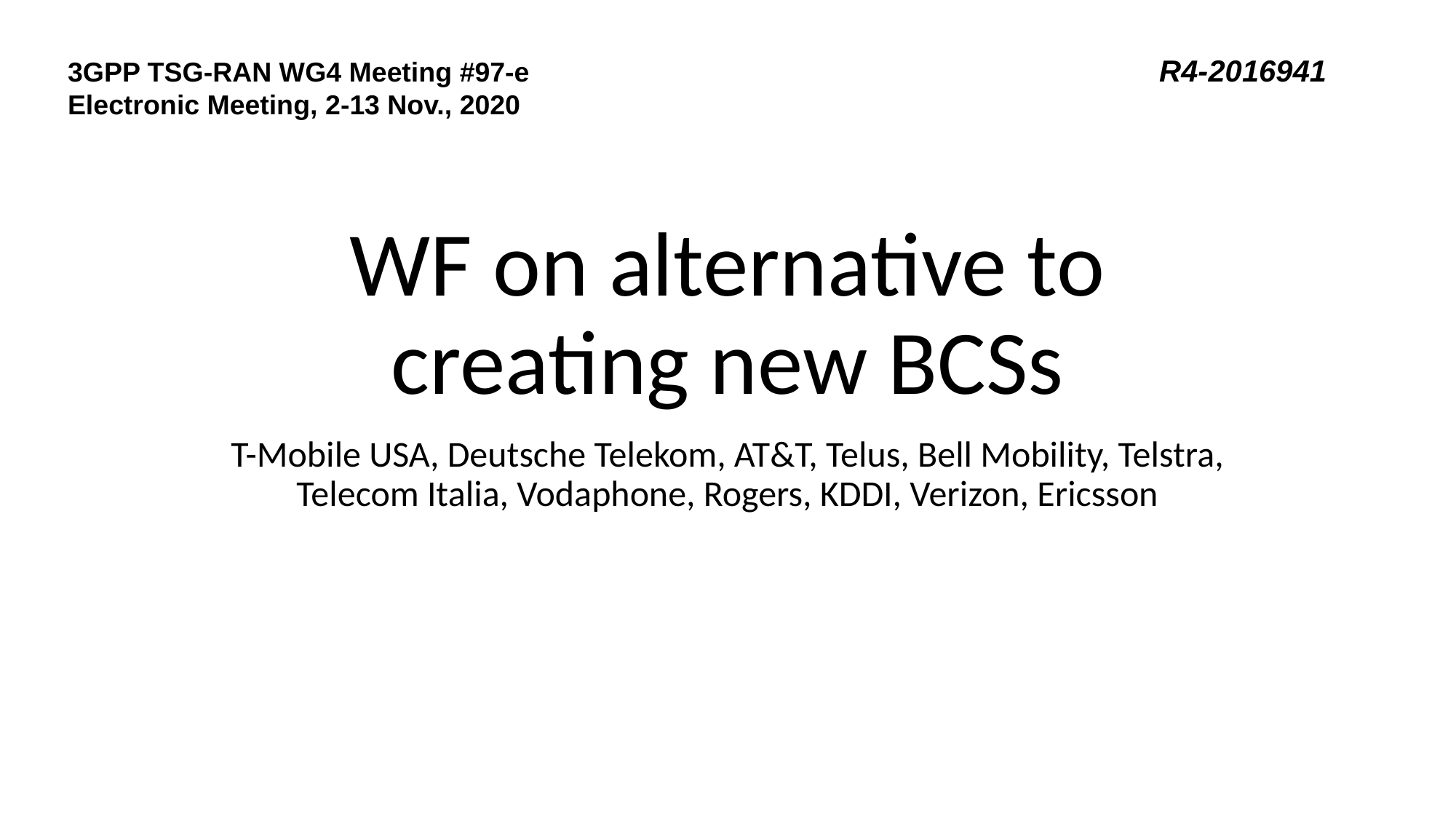

3GPP TSG-RAN WG4 Meeting #97-e					R4-2016941
Electronic Meeting, 2-13 Nov., 2020
# WF on alternative to creating new BCSs
T-Mobile USA, Deutsche Telekom, AT&T, Telus, Bell Mobility, Telstra, Telecom Italia, Vodaphone, Rogers, KDDI, Verizon, Ericsson